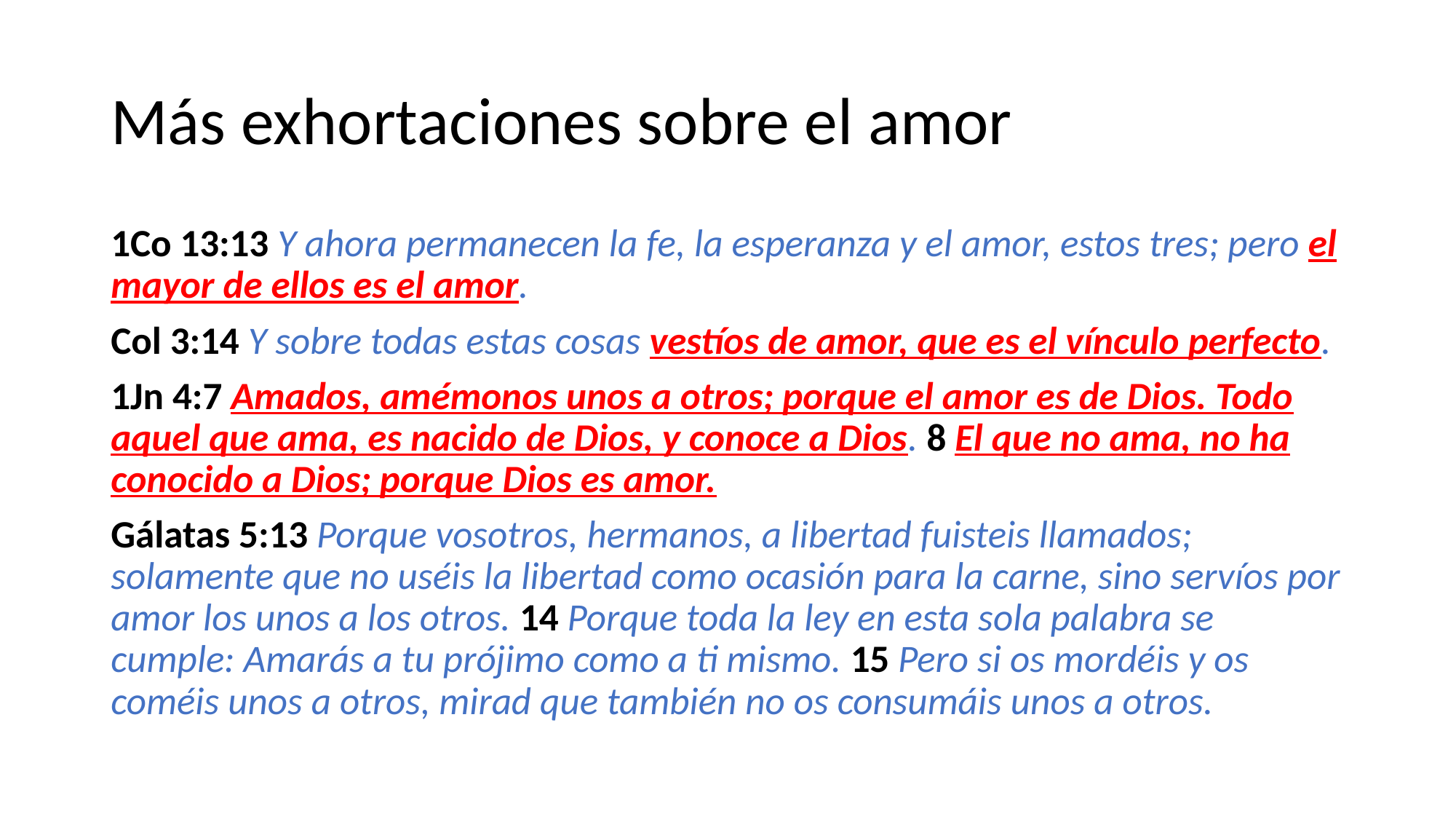

# Más exhortaciones sobre el amor
1Co 13:13 Y ahora permanecen la fe, la esperanza y el amor, estos tres; pero el mayor de ellos es el amor.
Col 3:14 Y sobre todas estas cosas vestíos de amor, que es el vínculo perfecto.
1Jn 4:7 Amados, amémonos unos a otros; porque el amor es de Dios. Todo aquel que ama, es nacido de Dios, y conoce a Dios. 8 El que no ama, no ha conocido a Dios; porque Dios es amor.
Gálatas 5:13 Porque vosotros, hermanos, a libertad fuisteis llamados; solamente que no uséis la libertad como ocasión para la carne, sino servíos por amor los unos a los otros. 14 Porque toda la ley en esta sola palabra se cumple: Amarás a tu prójimo como a ti mismo. 15 Pero si os mordéis y os coméis unos a otros, mirad que también no os consumáis unos a otros.